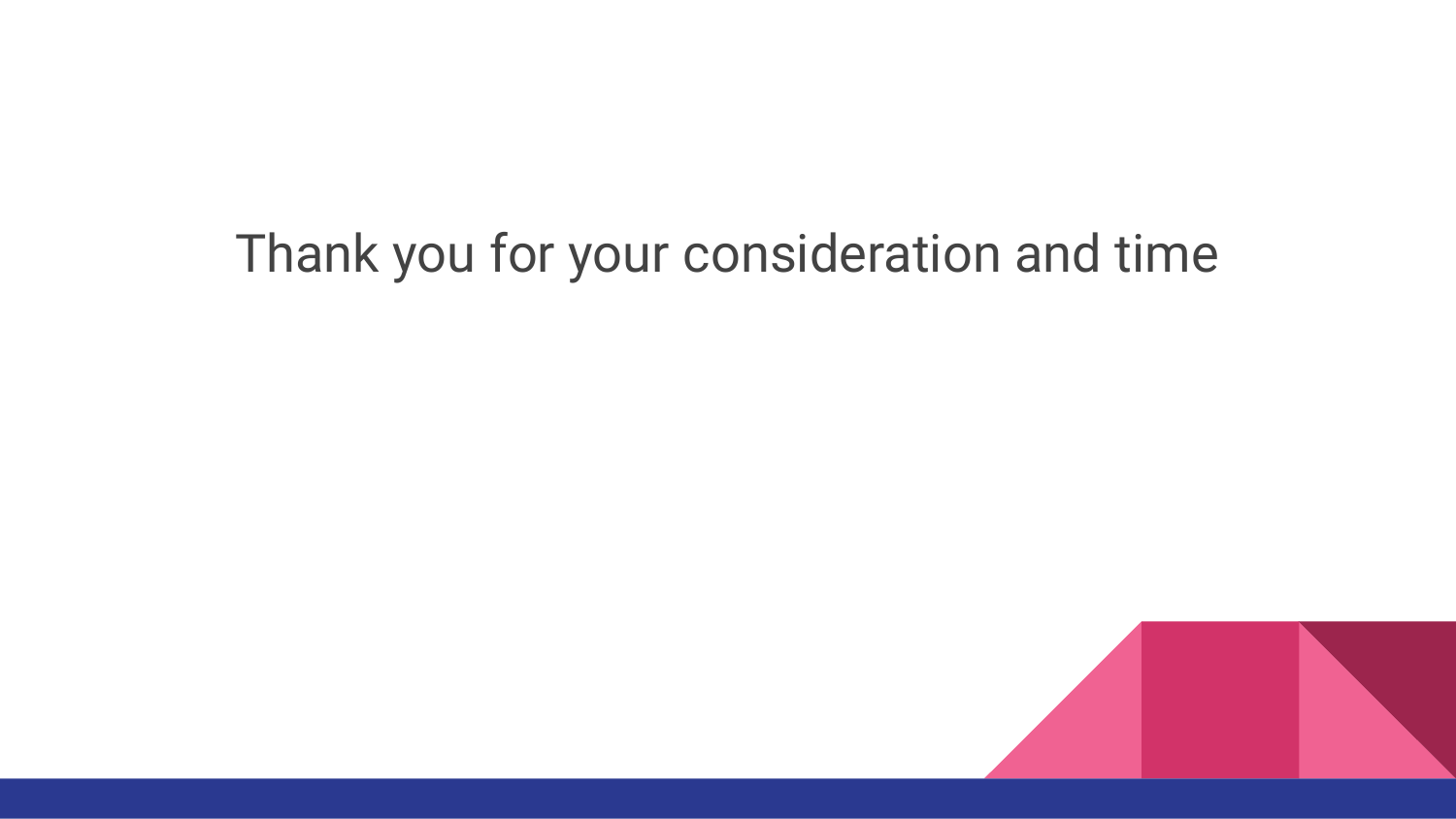

#
Thank you for your consideration and time